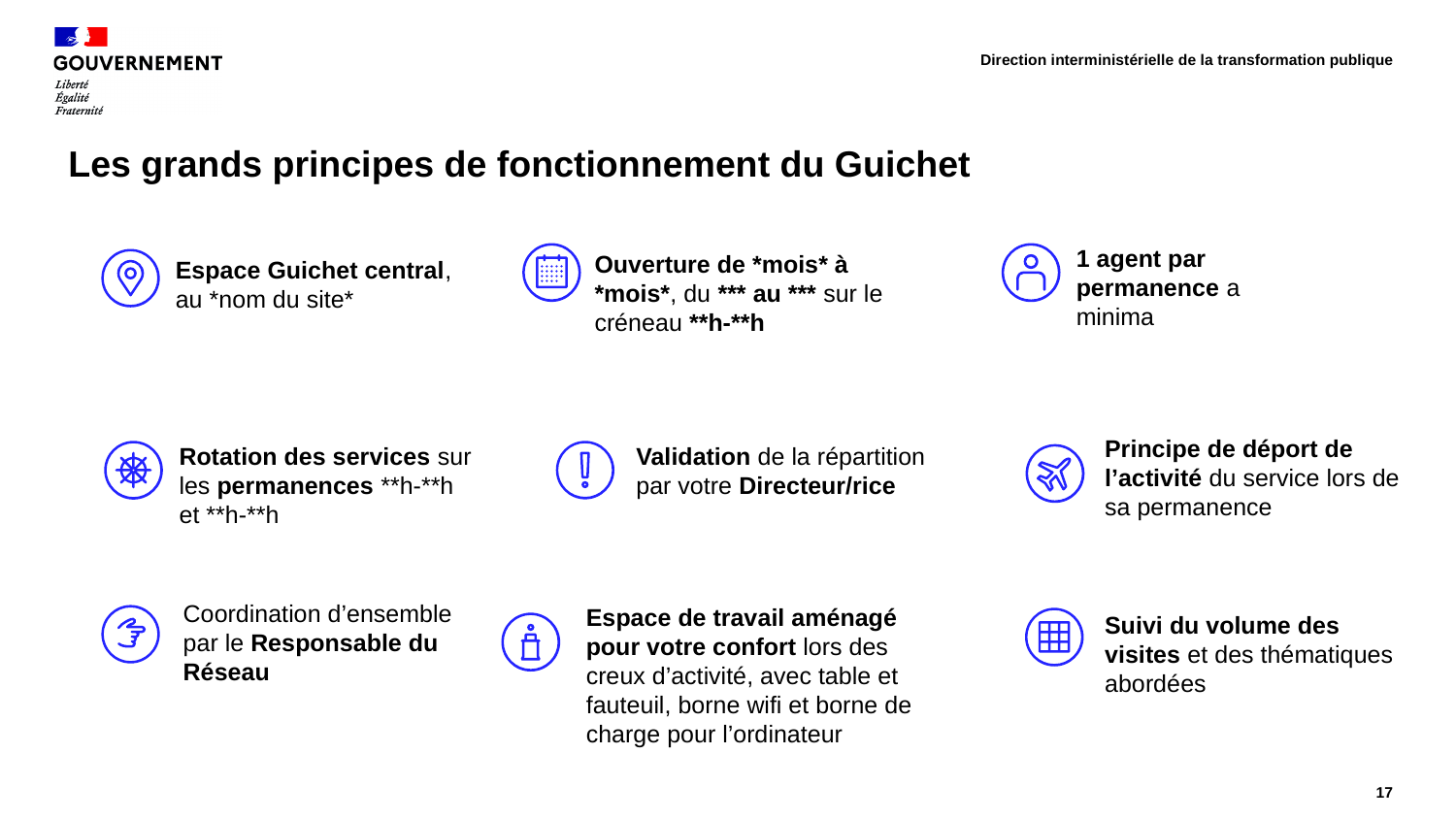

Direction interministérielle de la transformation publique
# Les grands principes de fonctionnement du Guichet

1 agent par permanence a minima

Ouverture de *mois* à *mois*, du *** au *** sur le créneau **h-**h
Espace Guichet central, au *nom du site*
Principe de déport de l’activité du service lors de sa permanence

Rotation des services sur les permanences **h-**h et **h-**h
Validation de la répartition par votre Directeur/rice

Coordination d’ensemble par le Responsable du Réseau
Espace de travail aménagé pour votre confort lors des creux d’activité, avec table et fauteuil, borne wifi et borne de charge pour l’ordinateur

Suivi du volume des visites et des thématiques abordées

17